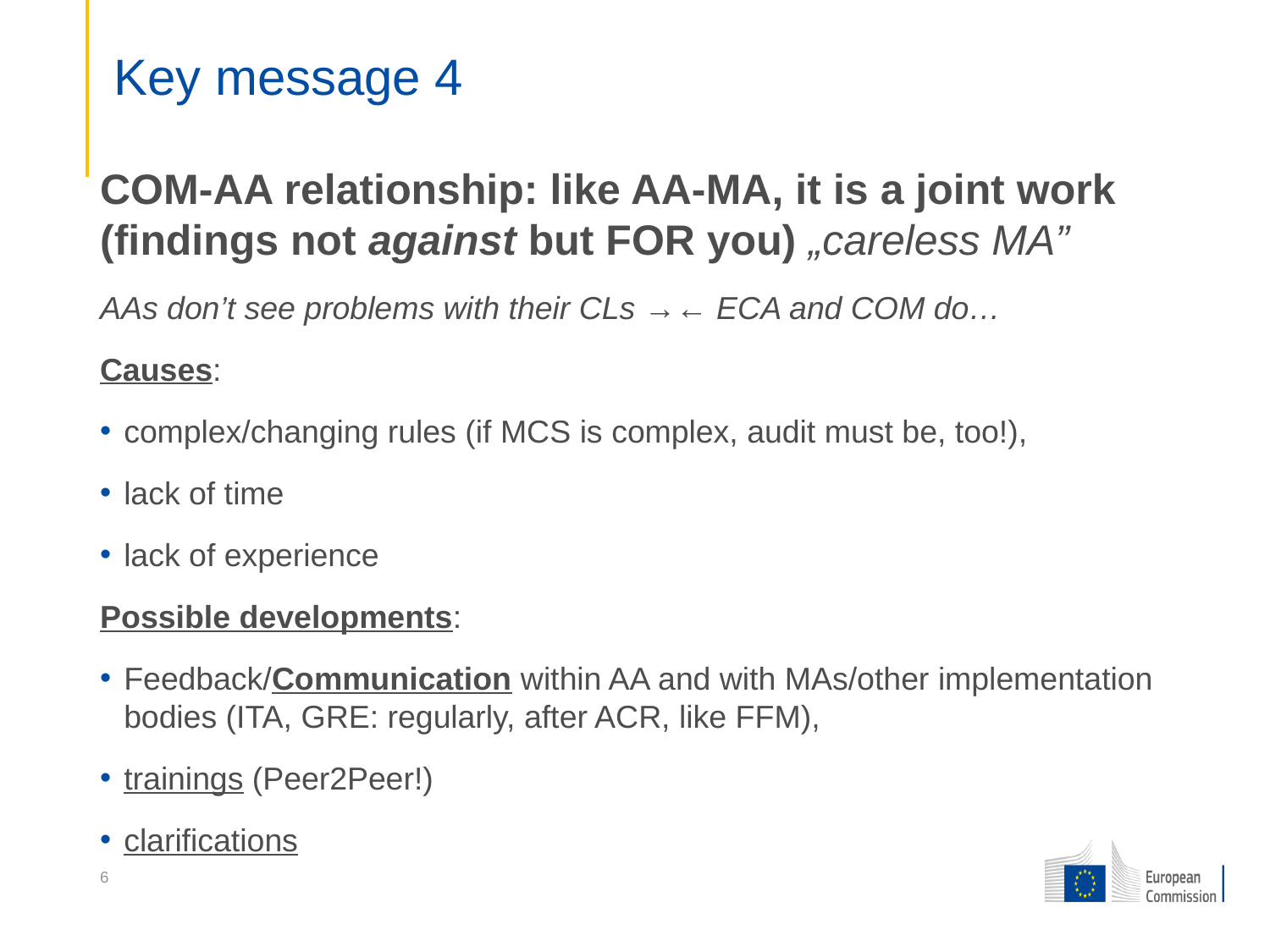

# Key message 4
COM-AA relationship: like AA-MA, it is a joint work (findings not against but FOR you) „careless MA”
AAs don’t see problems with their CLs →← ECA and COM do…
Causes:
complex/changing rules (if MCS is complex, audit must be, too!),
lack of time
lack of experience
Possible developments:
Feedback/Communication within AA and with MAs/other implementation bodies (ITA, GRE: regularly, after ACR, like FFM),
trainings (Peer2Peer!)
clarifications

6